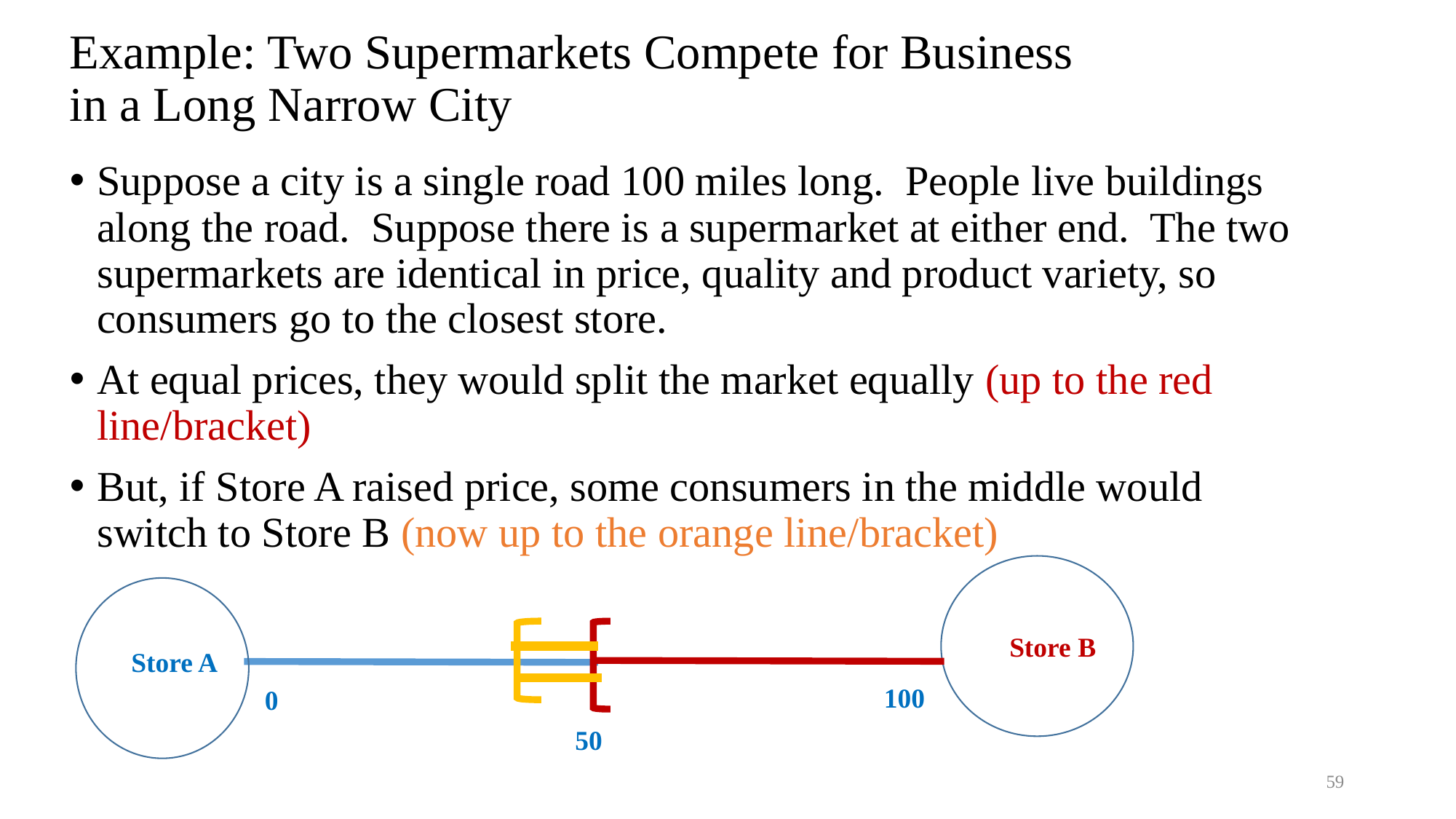

# Example: Two Supermarkets Compete for Business in a Long Narrow City
Suppose a city is a single road 100 miles long.  People live buildings along the road.  Suppose there is a supermarket at either end.  The two supermarkets are identical in price, quality and product variety, so consumers go to the closest store.
At equal prices, they would split the market equally (up to the red line/bracket)
But, if Store A raised price, some consumers in the middle would switch to Store B (now up to the orange line/bracket)

Store B
Store A
 100
 0
 50
59